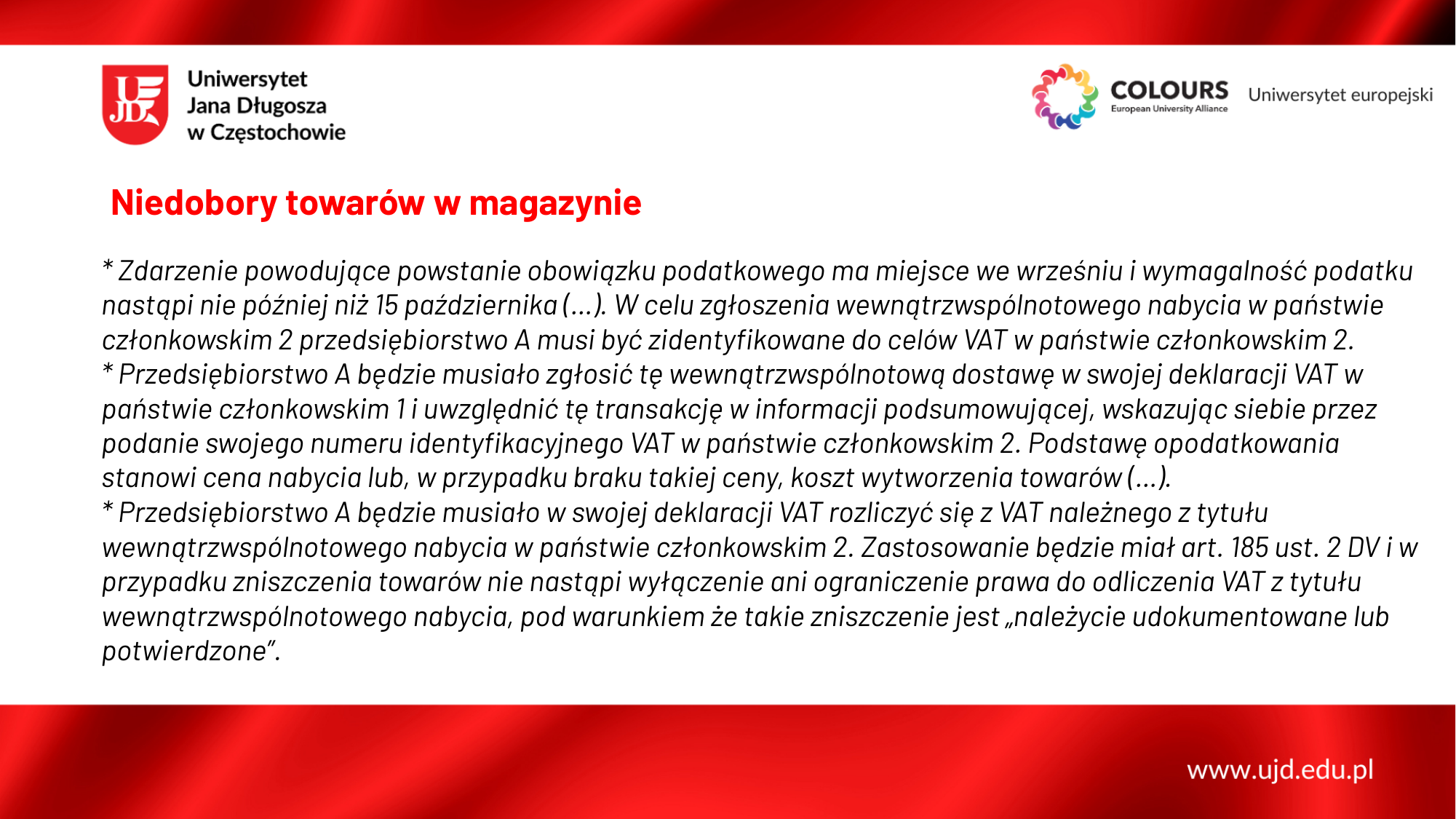

Niedobory towarów w magazynie
* Zdarzenie powodujące powstanie obowiązku podatkowego ma miejsce we wrześniu i wymagalność podatku nastąpi nie później niż 15 października (…). W celu zgłoszenia wewnątrzwspólnotowego nabycia w państwie członkowskim 2 przedsiębiorstwo A musi być zidentyfikowane do celów VAT w państwie członkowskim 2.
* Przedsiębiorstwo A będzie musiało zgłosić tę wewnątrzwspólnotową dostawę w swojej deklaracji VAT w państwie członkowskim 1 i uwzględnić tę transakcję w informacji podsumowującej, wskazując siebie przez podanie swojego numeru identyfikacyjnego VAT w państwie członkowskim 2. Podstawę opodatkowania stanowi cena nabycia lub, w przypadku braku takiej ceny, koszt wytworzenia towarów (…).
* Przedsiębiorstwo A będzie musiało w swojej deklaracji VAT rozliczyć się z VAT należnego z tytułu wewnątrzwspólnotowego nabycia w państwie członkowskim 2. Zastosowanie będzie miał art. 185 ust. 2 DV i w przypadku zniszczenia towarów nie nastąpi wyłączenie ani ograniczenie prawa do odliczenia VAT z tytułu wewnątrzwspólnotowego nabycia, pod warunkiem że takie zniszczenie jest „należycie udokumentowane lub potwierdzone”.